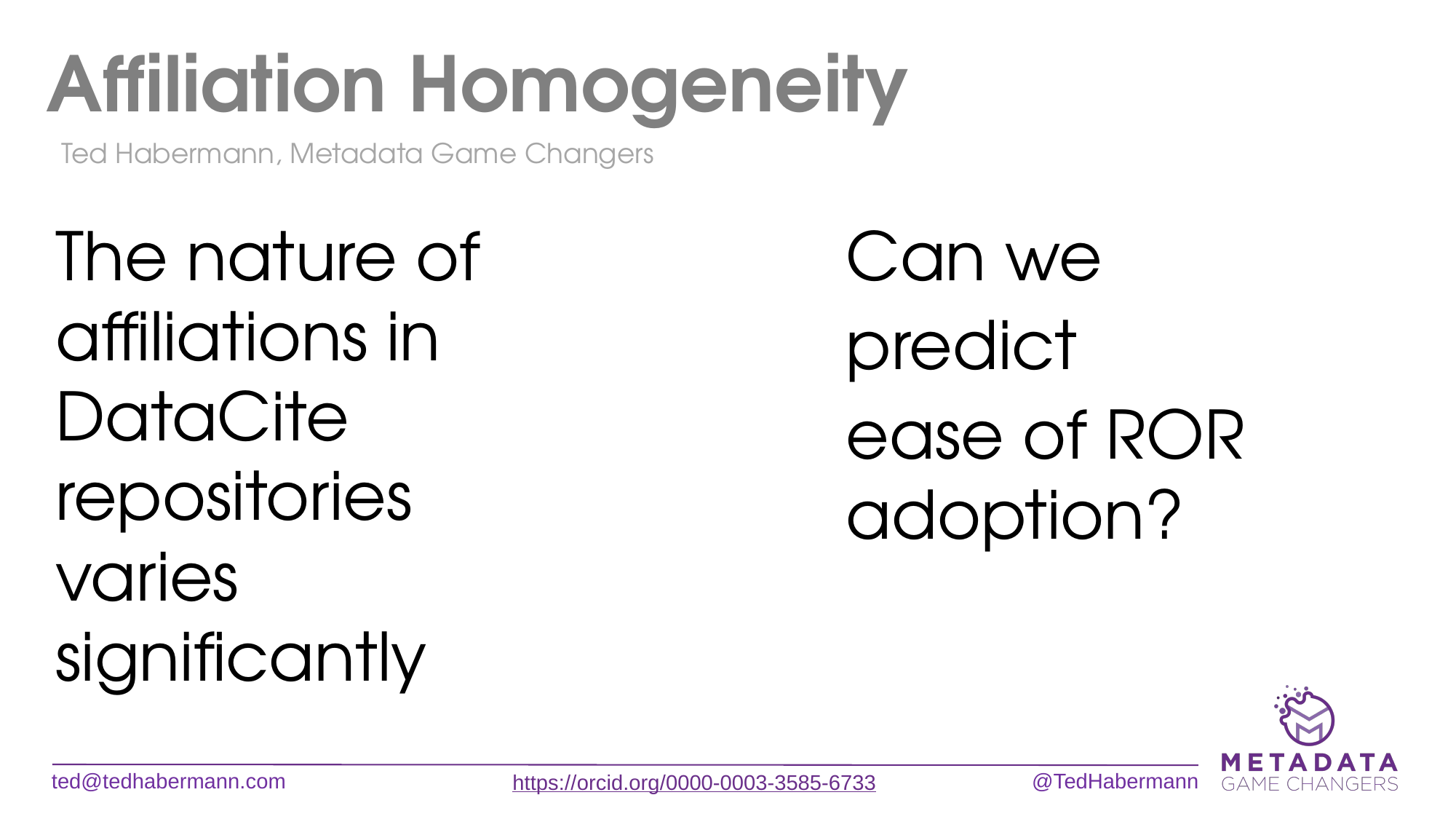

# Affiliation Homogeneity
Ted Habermann, Metadata Game Changers
The nature of affiliations in DataCite repositories varies significantly
Can we
predict
ease of ROR adoption?